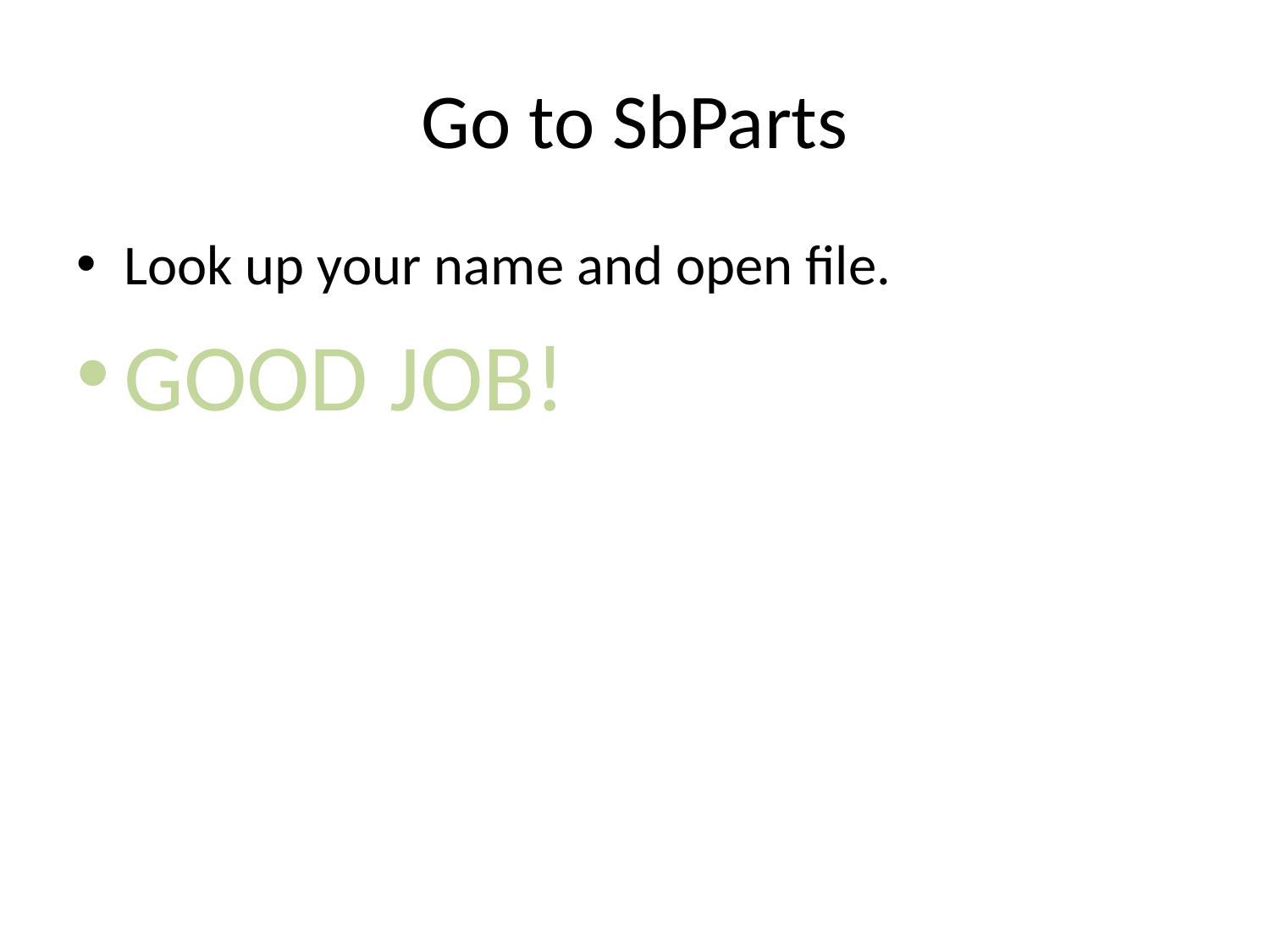

# Go to SbParts
Look up your name and open file.
GOOD JOB!